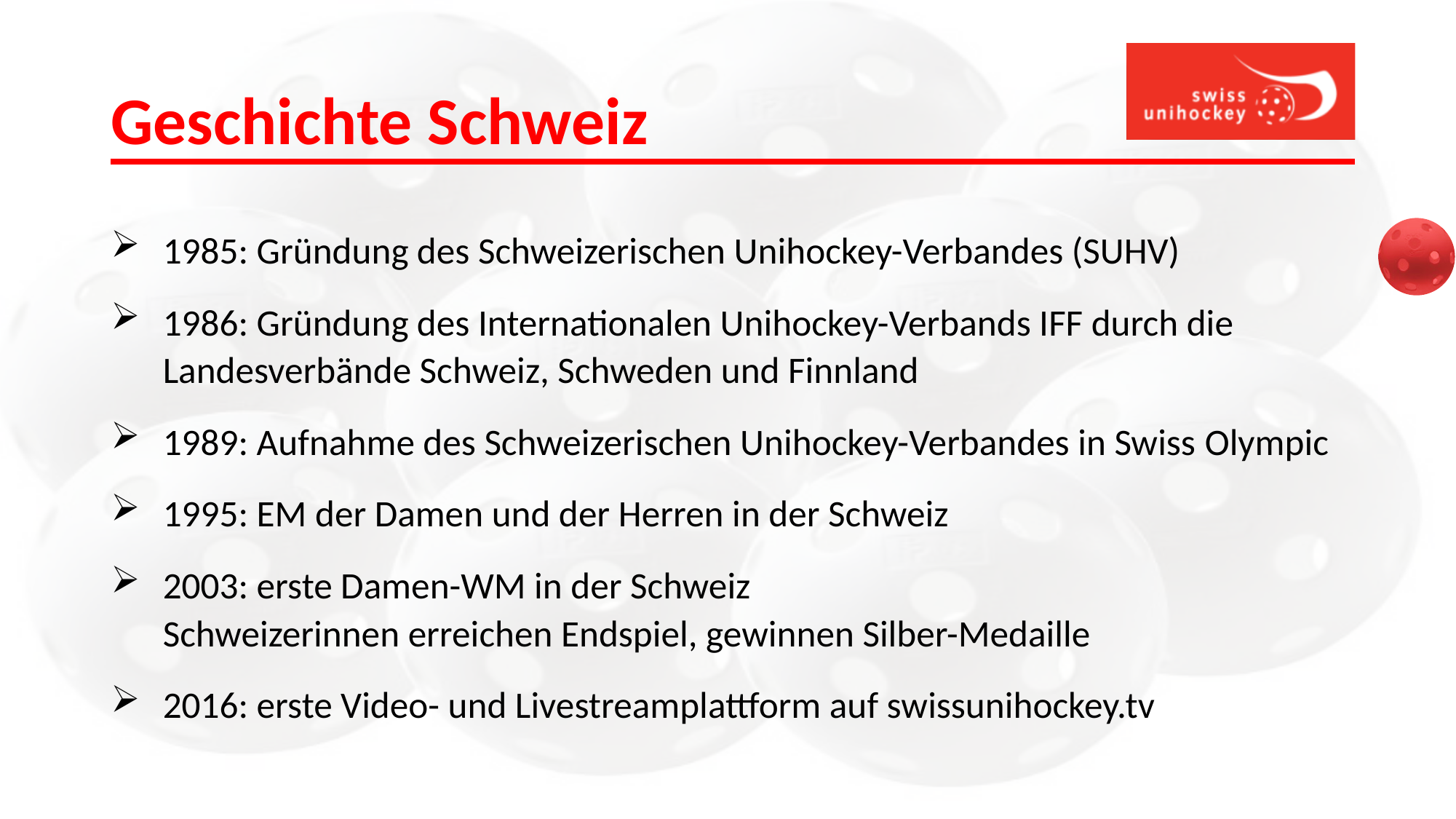

# Geschichte Schweiz
1985: Gründung des Schweizerischen Unihockey-Verbandes (SUHV)
1986: Gründung des Internationalen Unihockey-Verbands IFF durch die Landesverbände Schweiz, Schweden und Finnland
1989: Aufnahme des Schweizerischen Unihockey-Verbandes in Swiss Olympic
1995: EM der Damen und der Herren in der Schweiz
2003: erste Damen-WM in der Schweiz
Schweizerinnen erreichen Endspiel, gewinnen Silber-Medaille
2016: erste Video- und Livestreamplattform auf swissunihockey.tv